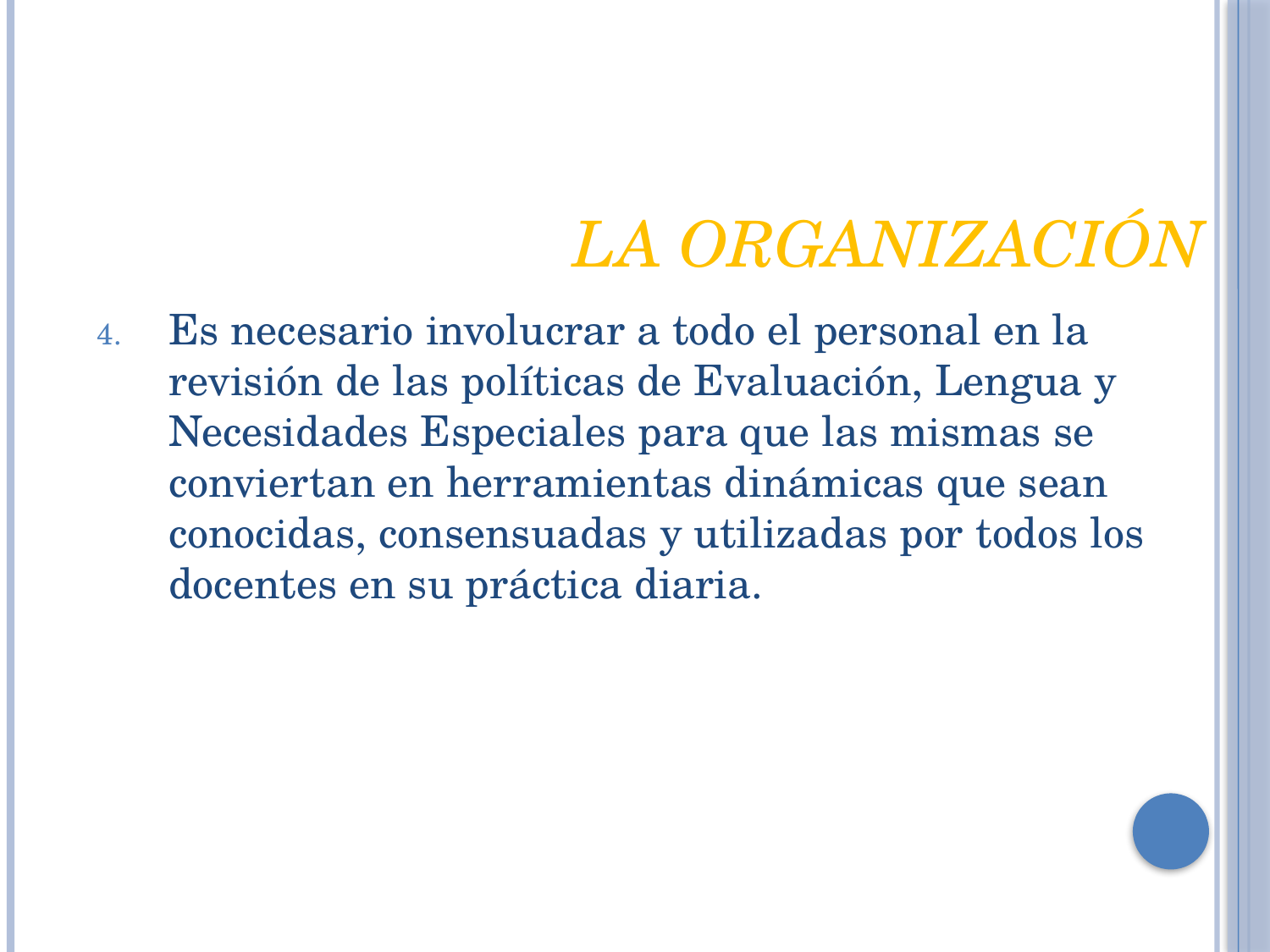

# La Organización
Es necesario involucrar a todo el personal en la revisión de las políticas de Evaluación, Lengua y Necesidades Especiales para que las mismas se conviertan en herramientas dinámicas que sean conocidas, consensuadas y utilizadas por todos los docentes en su práctica diaria.